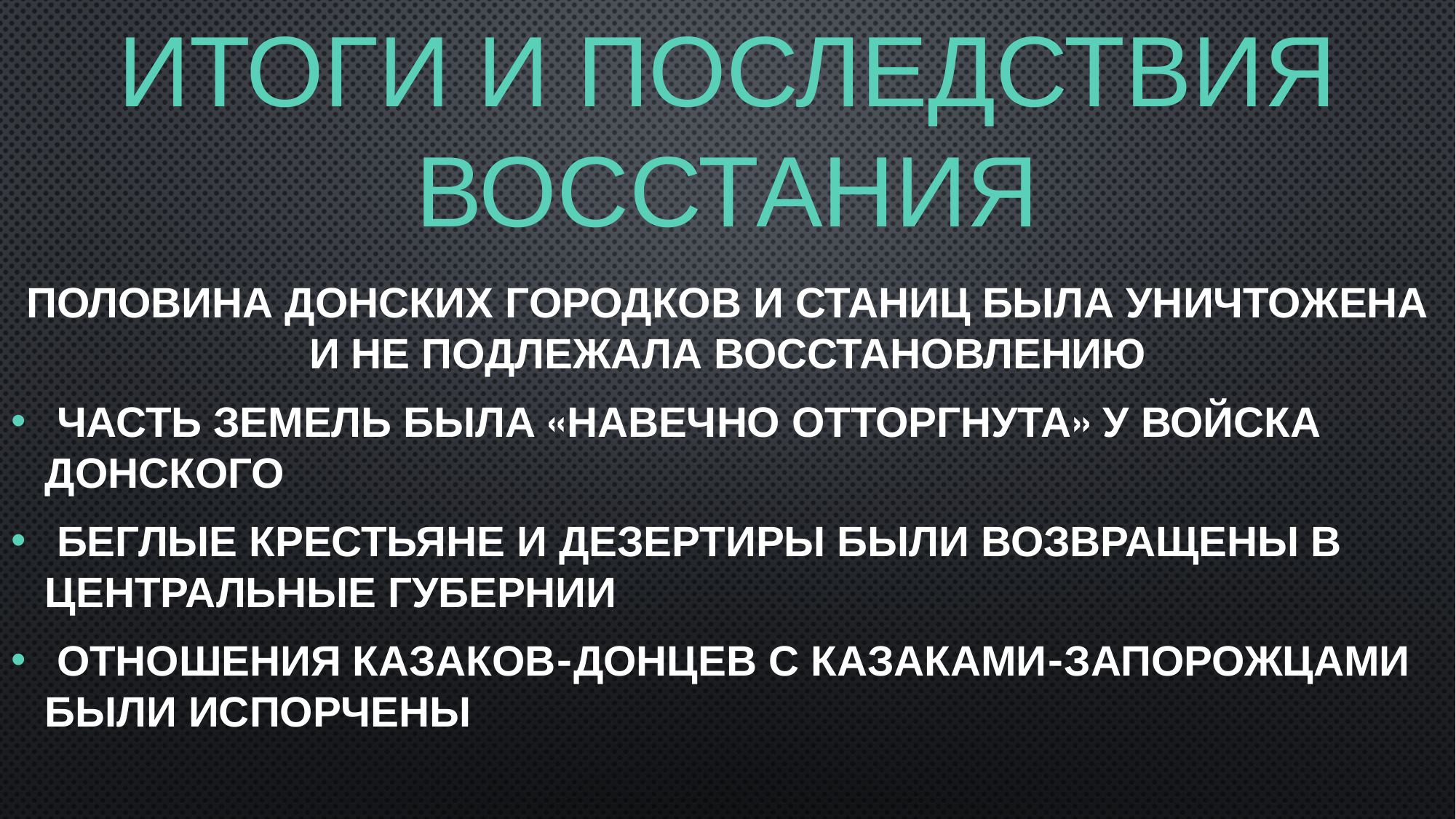

# Итоги и последствия восстания
половина донских городков и станиц была уничтожена и не подлежала восстановлению
 часть земель была «навечно отторгнута» у Войска Донского
 беглые крестьяне и дезертиры были возвращены в центральные губернии
 отношения казаков-донцев с казаками-запорожцами были испорчены